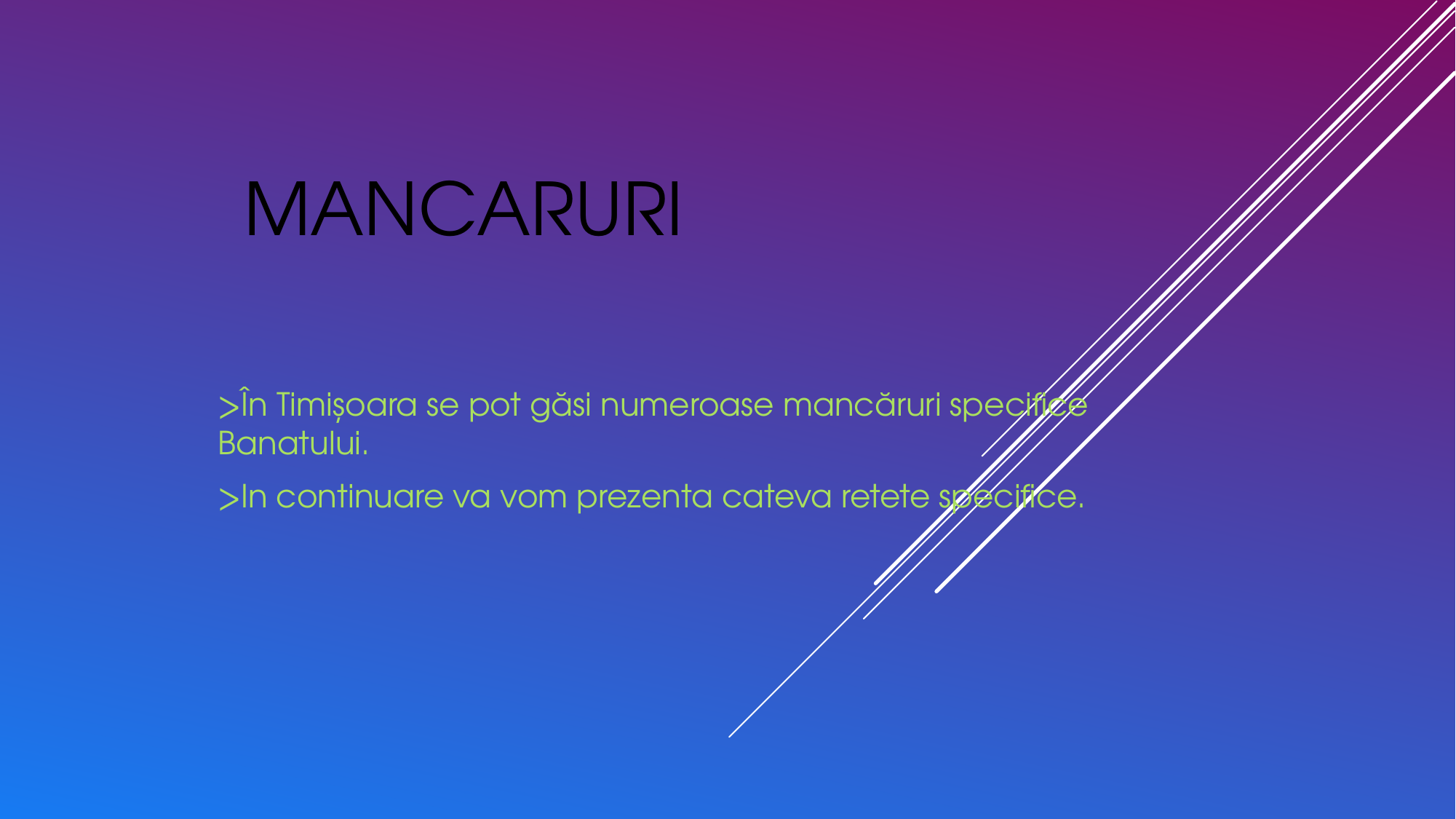

# Mancaruri
>În Timișoara se pot găsi numeroase mancăruri specifice Banatului.
>In continuare va vom prezenta cateva retete specifice.